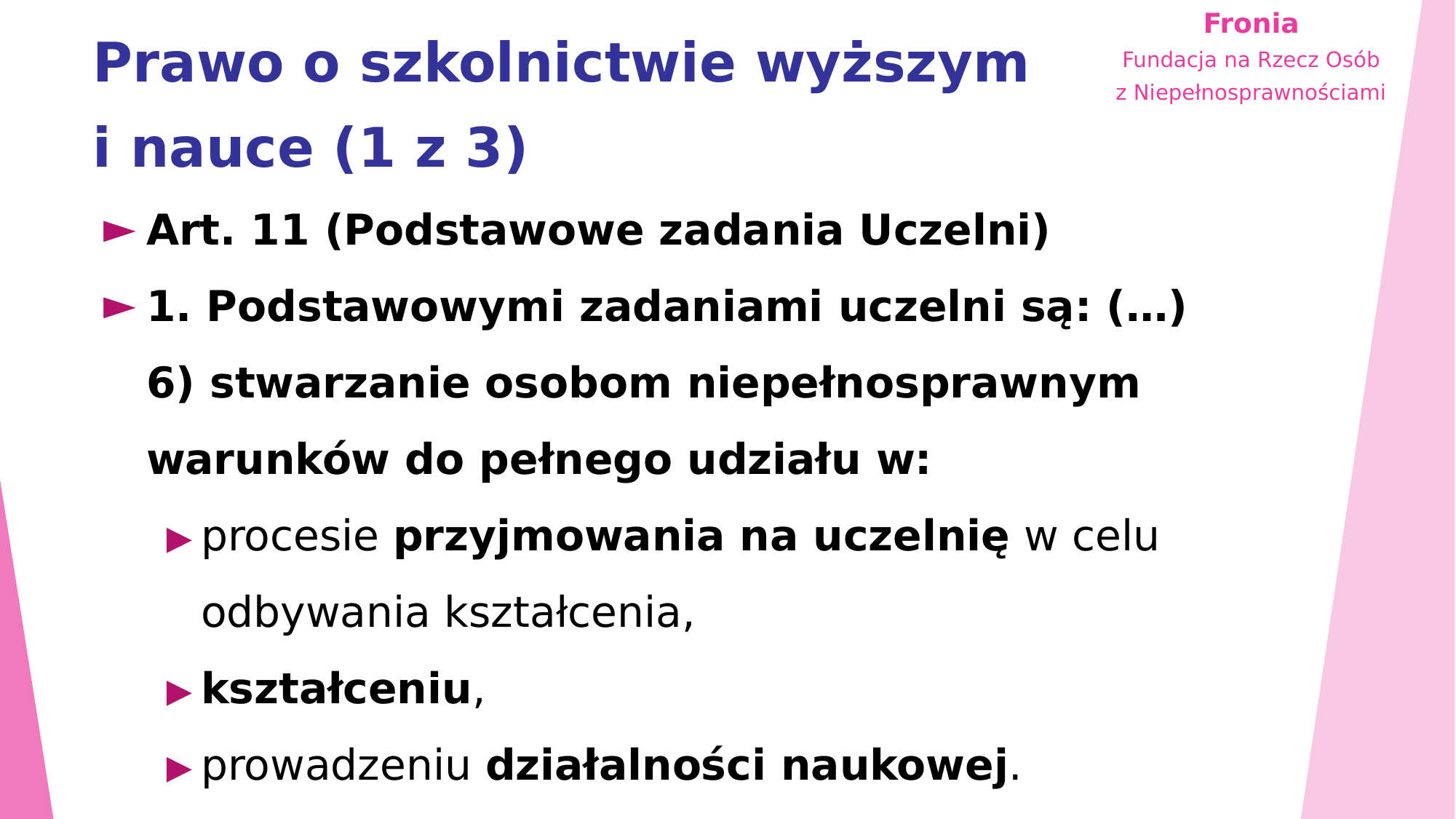

# Prawo o szkolnictwie wyższym i nauce (1 z 3)
Art. 11 (Podstawowe zadania Uczelni)
1. Podstawowymi zadaniami uczelni są: (…)
6) stwarzanie osobom niepełnosprawnym warunków do pełnego udziału w:
procesie przyjmowania na uczelnię w celu odbywania kształcenia,
kształceniu,
prowadzeniu działalności naukowej.